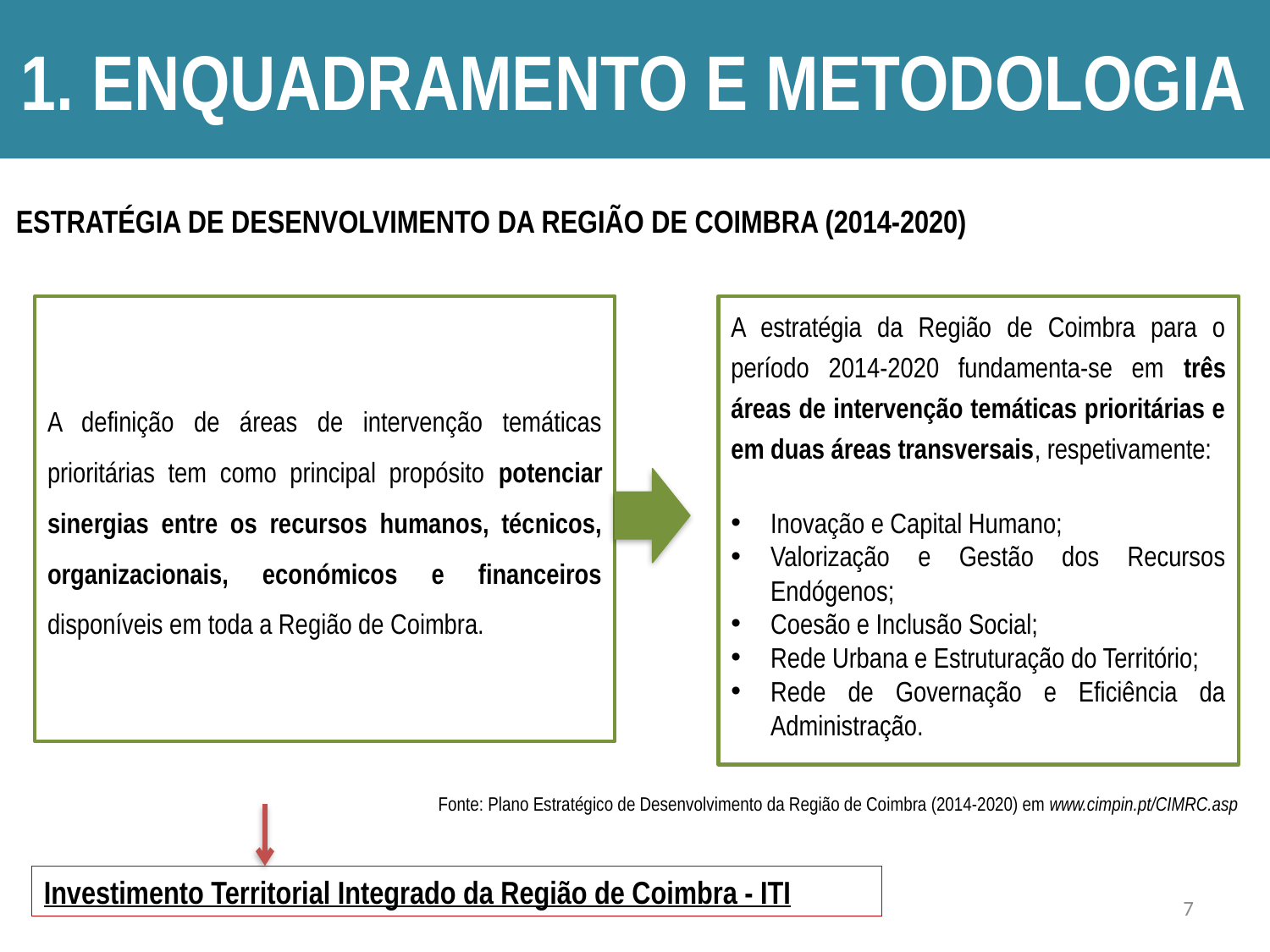

# 1. Enquadramento e Metodologia
ESTRATÉGIA DE DESENVOLVIMENTO DA REGIÃO DE COIMBRA (2014-2020)

A definição de áreas de intervenção temáticas prioritárias tem como principal propósito potenciar sinergias entre os recursos humanos, técnicos, organizacionais, económicos e financeiros disponíveis em toda a Região de Coimbra.

A estratégia da Região de Coimbra para o período 2014-2020 fundamenta-se em três áreas de intervenção temáticas prioritárias e em duas áreas transversais, respetivamente:

Inovação e Capital Humano;
Valorização e Gestão dos Recursos Endógenos;
Coesão e Inclusão Social;
Rede Urbana e Estruturação do Território;
Rede de Governação e Eficiência da Administração.

Fonte: Plano Estratégico de Desenvolvimento da Região de Coimbra (2014-2020) em www.cimpin.pt/CIMRC.asp
Investimento Territorial Integrado da Região de Coimbra - ITI
7